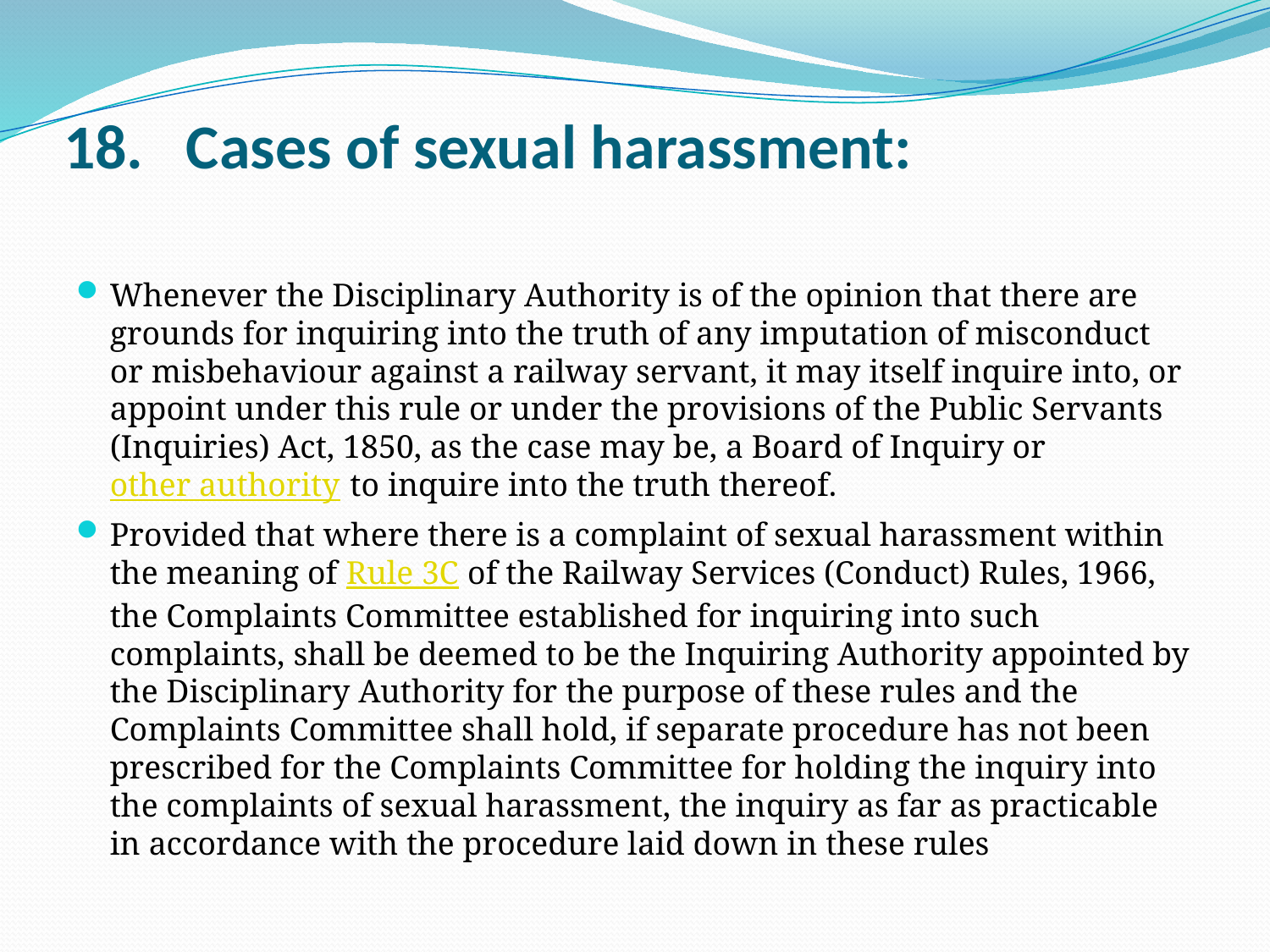

# 18.   Cases of sexual harassment:
Whenever the Disciplinary Authority is of the opinion that there are grounds for inquiring into the truth of any imputation of misconduct or misbehaviour against a railway servant, it may itself inquire into, or appoint under this rule or under the provisions of the Public Servants (Inquiries) Act, 1850, as the case may be, a Board of Inquiry or other authority to inquire into the truth thereof.
Provided that where there is a complaint of sexual harassment within the meaning of Rule 3C of the Railway Services (Conduct) Rules, 1966, the Complaints Committee established for inquiring into such complaints, shall be deemed to be the Inquiring Authority appointed by the Disciplinary Authority for the purpose of these rules and the Complaints Committee shall hold, if separate procedure has not been prescribed for the Complaints Committee for holding the inquiry into the complaints of sexual harassment, the inquiry as far as practicable in accordance with the procedure laid down in these rules